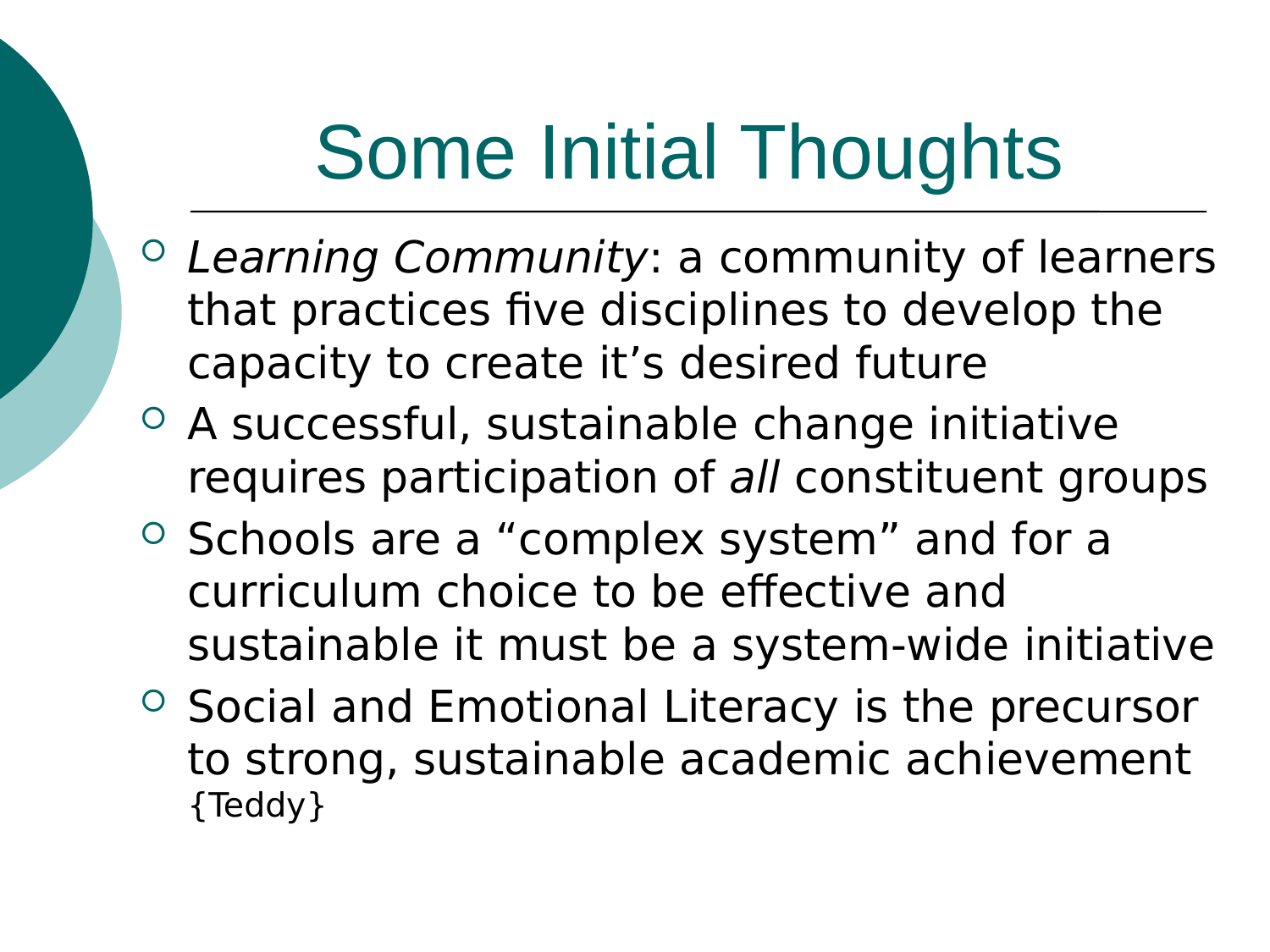

# Some Initial Thoughts
Learning Community: a community of learners that practices five disciplines to develop the capacity to create it’s desired future
A successful, sustainable change initiative requires participation of all constituent groups
Schools are a “complex system” and for a curriculum choice to be effective and sustainable it must be a system-wide initiative
Social and Emotional Literacy is the precursor to strong, sustainable academic achievement {Teddy}